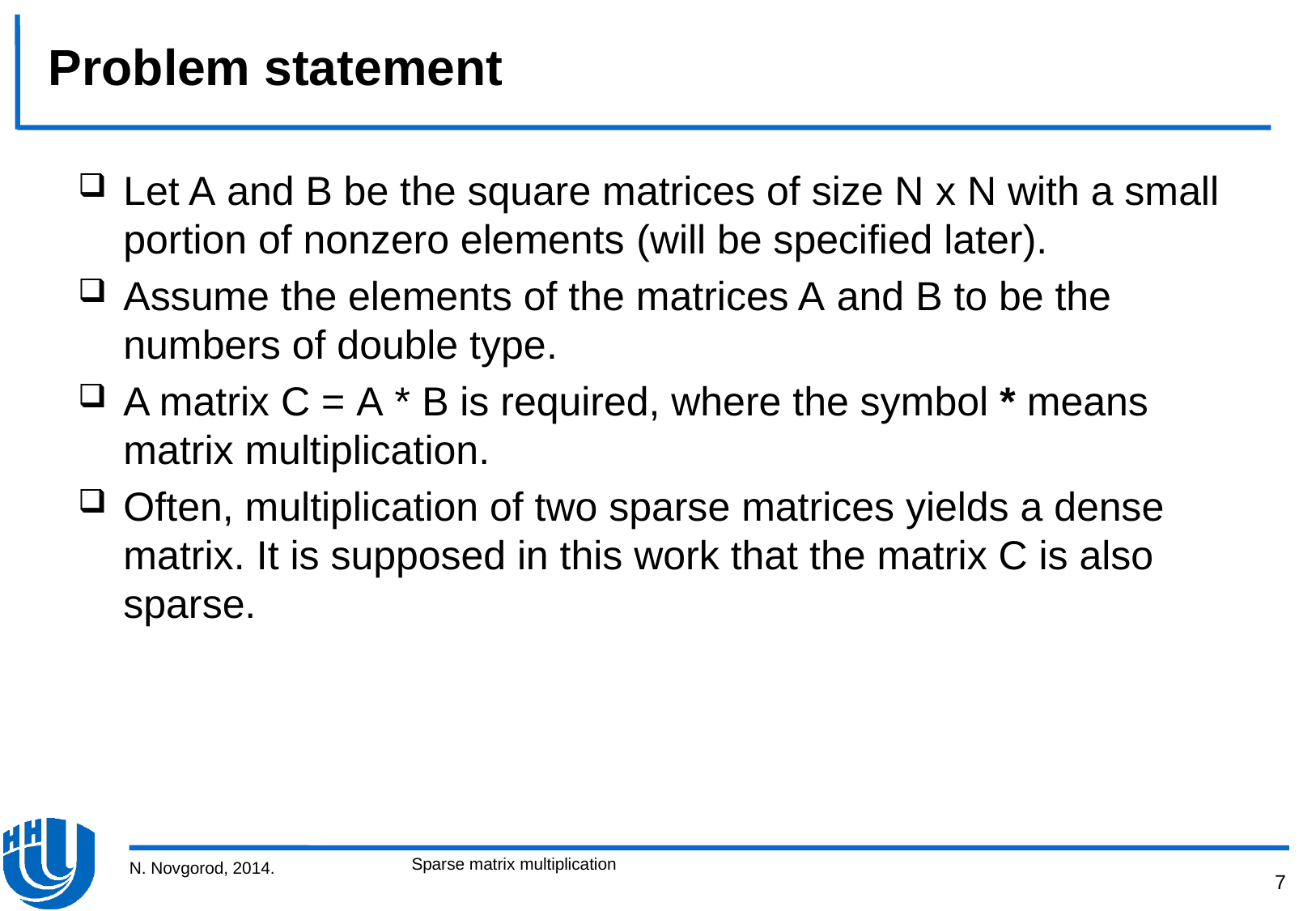

# Problem statement
Let A and B be the square matrices of size N x N with a small portion of nonzero elements (will be specified later).
Assume the elements of the matrices A and B to be the numbers of double type.
A matrix C = A * B is required, where the symbol * means matrix multiplication.
Often, multiplication of two sparse matrices yields a dense matrix. It is supposed in this work that the matrix C is also sparse.
Sparse matrix multiplication
N. Novgorod, 2014.
7